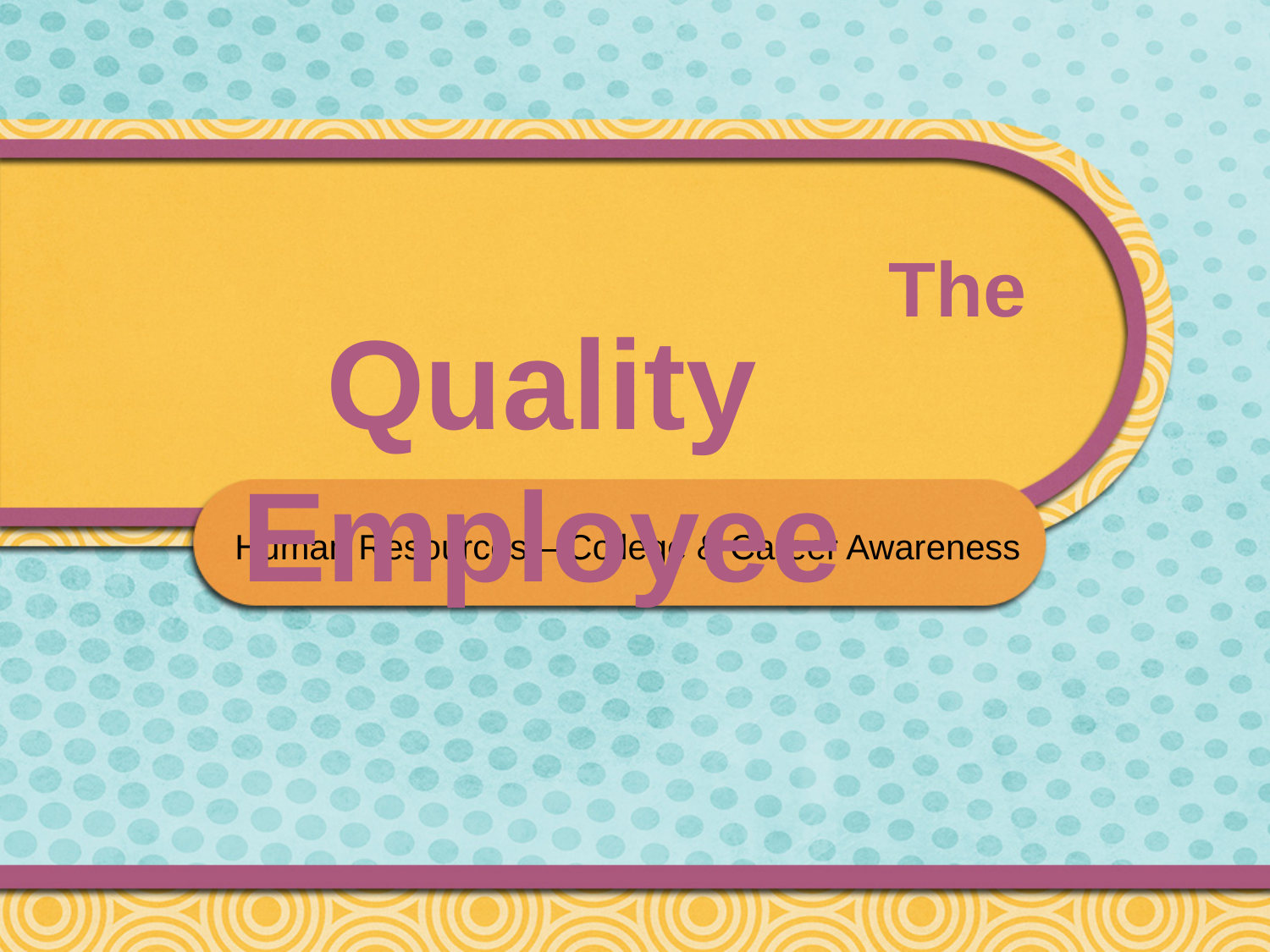

The
Quality Employee
Human Resources – College & Career Awareness